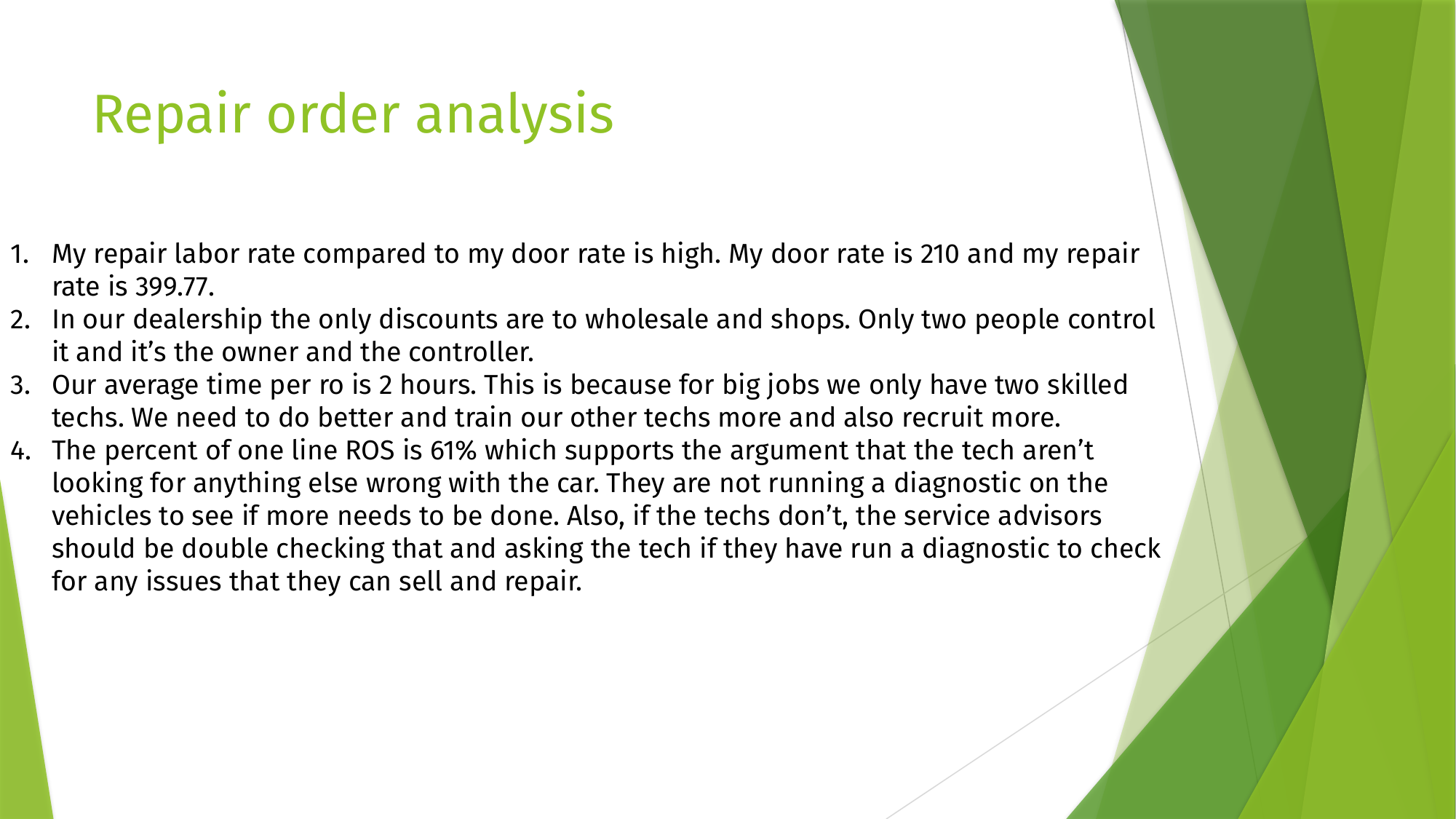

# Repair order analysis
My repair labor rate compared to my door rate is high. My door rate is 210 and my repair rate is 399.77.
In our dealership the only discounts are to wholesale and shops. Only two people control it and it’s the owner and the controller.
Our average time per ro is 2 hours. This is because for big jobs we only have two skilled techs. We need to do better and train our other techs more and also recruit more.
The percent of one line ROS is 61% which supports the argument that the tech aren’t looking for anything else wrong with the car. They are not running a diagnostic on the vehicles to see if more needs to be done. Also, if the techs don’t, the service advisors should be double checking that and asking the tech if they have run a diagnostic to check for any issues that they can sell and repair.